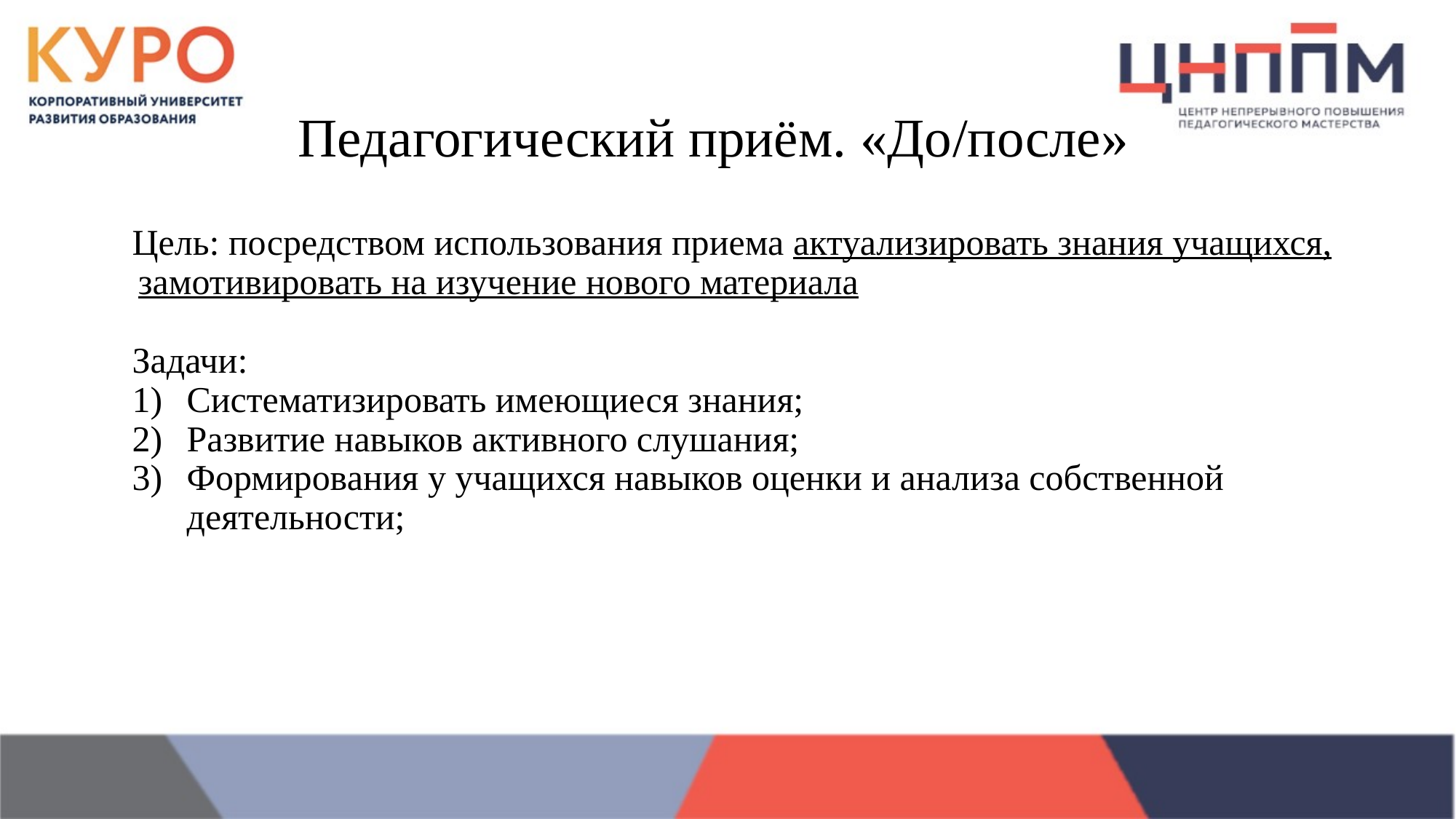

# Педагогический приём. «До/после»
Цель: посредством использования приема актуализировать знания учащихся, замотивировать на изучение нового материала

Задачи:
Систематизировать имеющиеся знания;
Развитие навыков активного слушания;
Формирования у учащихся навыков оценки и анализа собственной деятельности;